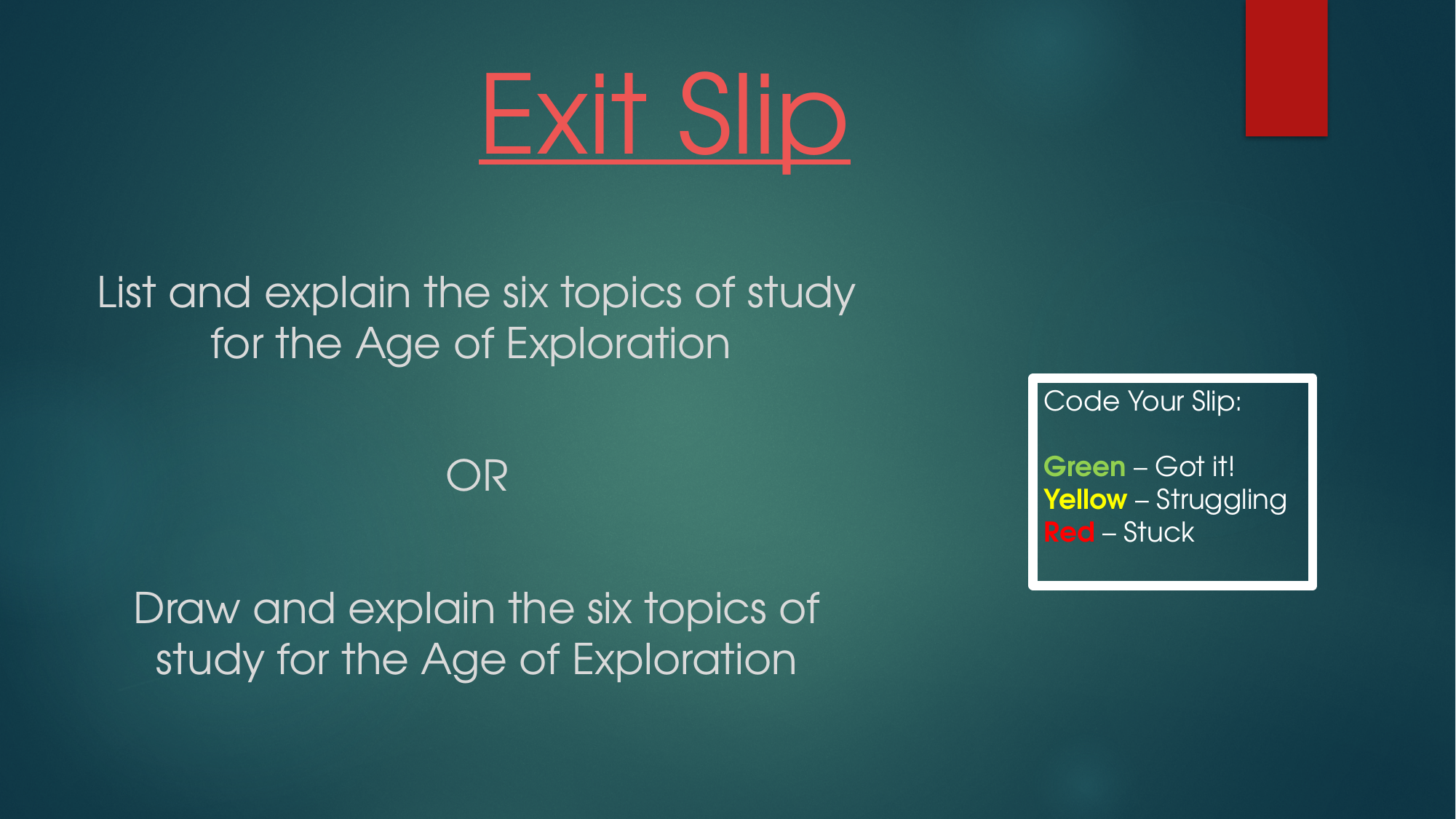

# Exit Slip
List and explain the six topics of study for the Age of Exploration

OR

Draw and explain the six topics of study for the Age of Exploration
Code Your Slip:

Green – Got it!
Yellow – Struggling
Red – Stuck